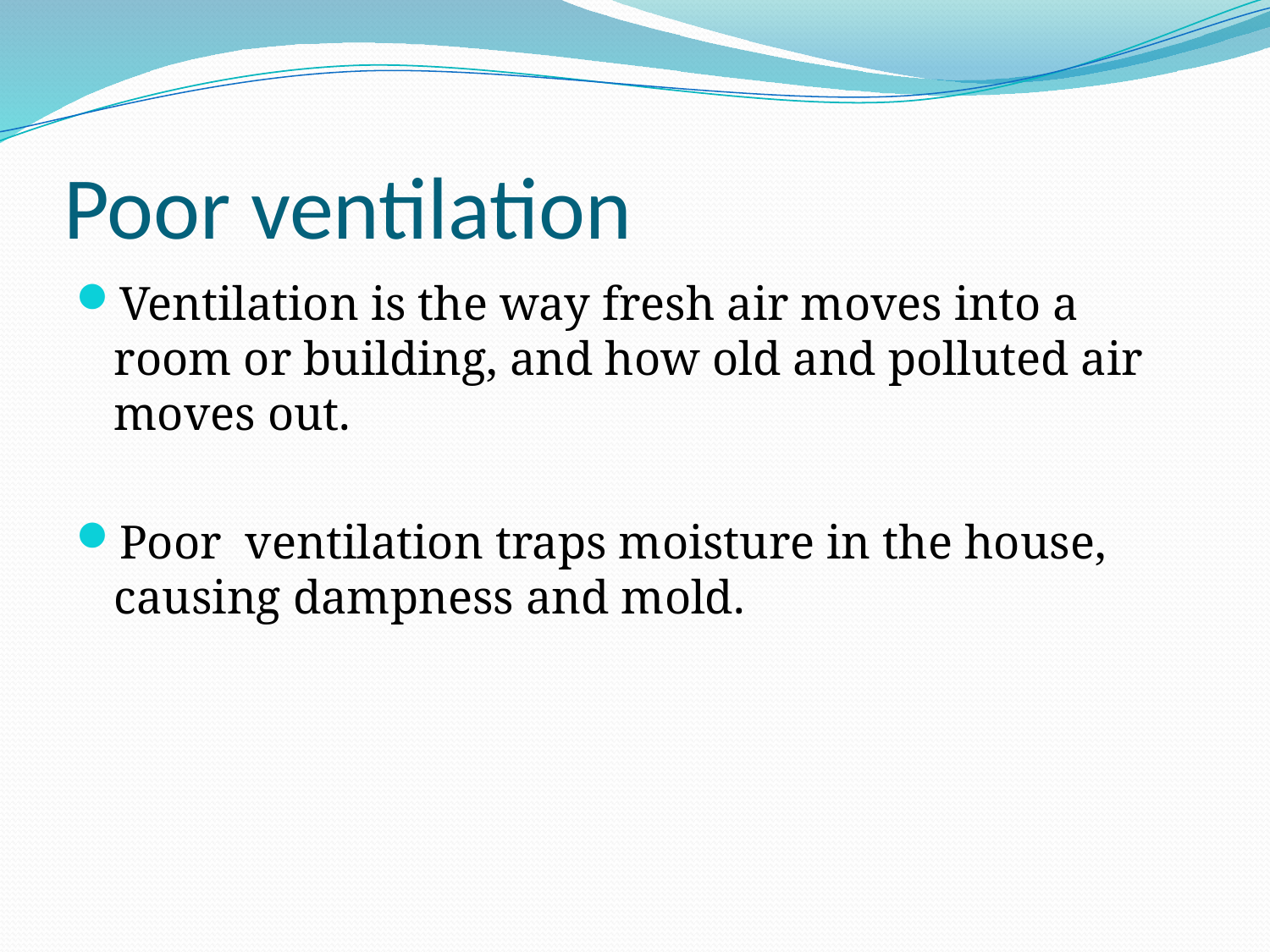

# Poor ventilation
Ventilation is the way fresh air moves into a room or building, and how old and polluted air moves out.

Poor  ventilation traps moisture in the house, causing dampness and mold.